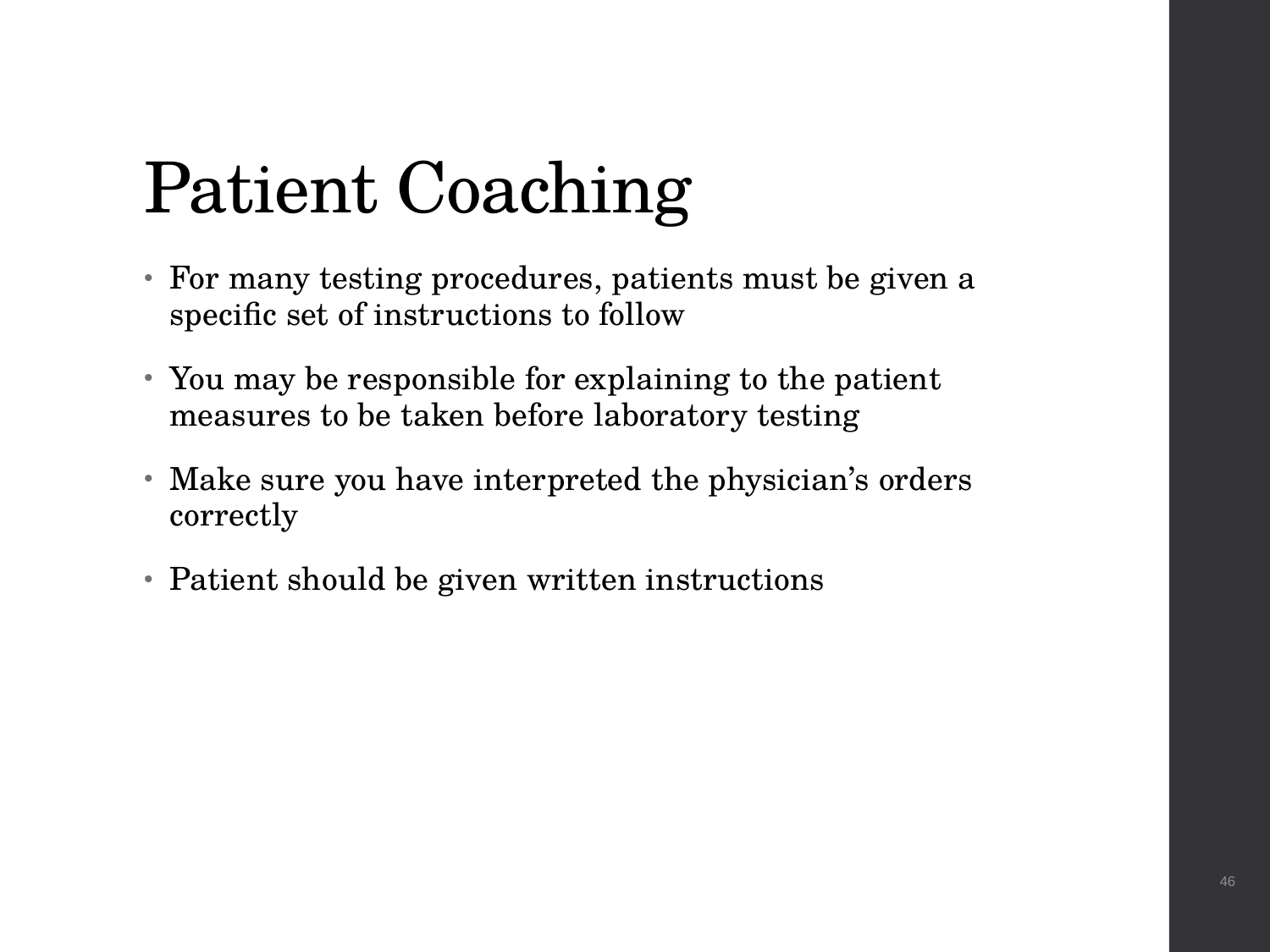

# Patient Coaching
For many testing procedures, patients must be given a specific set of instructions to follow
You may be responsible for explaining to the patient measures to be taken before laboratory testing
Make sure you have interpreted the physician’s orders correctly
Patient should be given written instructions
 46